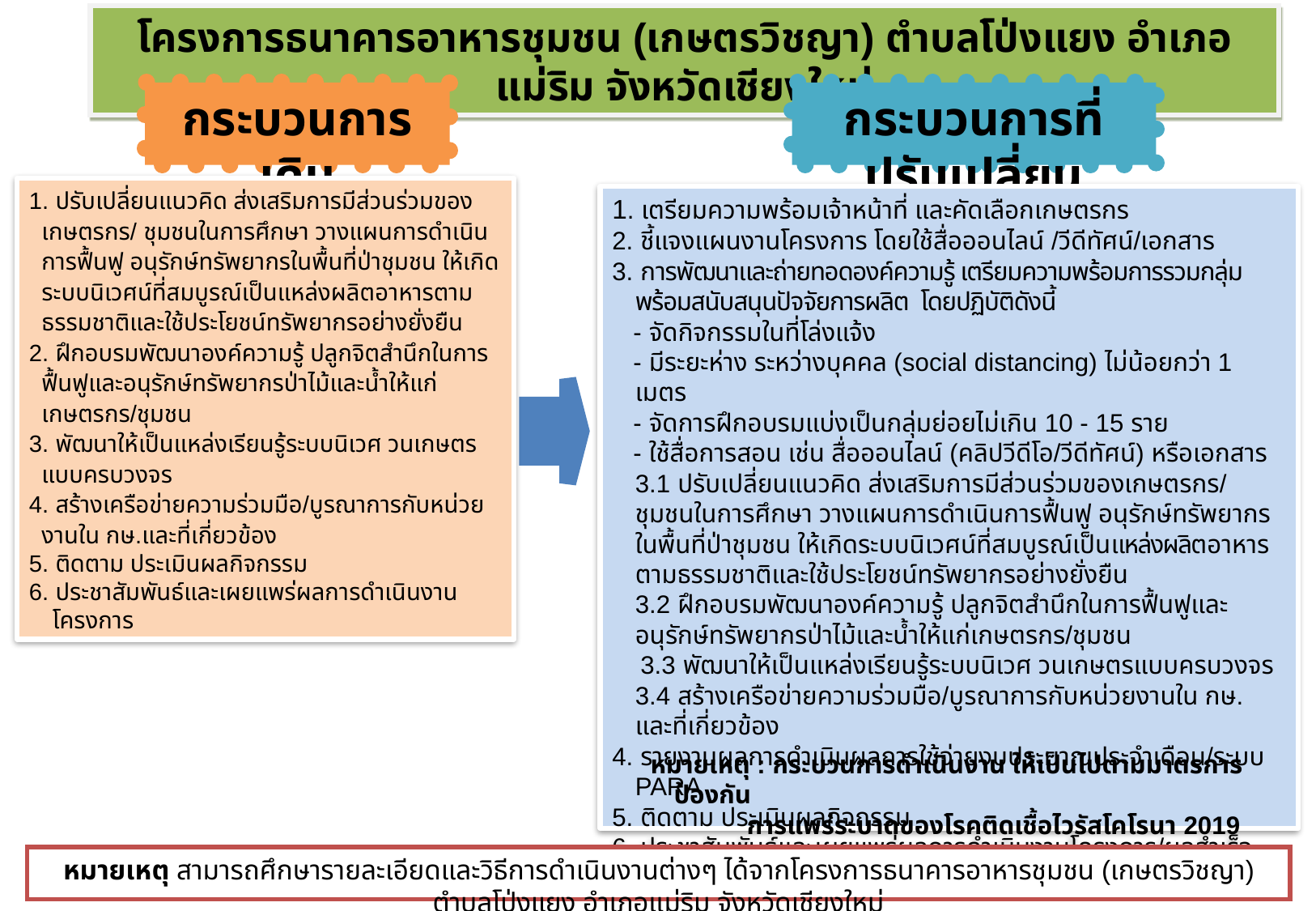

โครงการธนาคารอาหารชุมชน (เกษตรวิชญา) ตำบลโป่งแยง อำเภอแม่ริม จังหวัดเชียงใหม่
กระบวนการเดิม
กระบวนการที่ปรับเปลี่ยน
1. ปรับเปลี่ยนแนวคิด ส่งเสริมการมีส่วนร่วมของเกษตรกร/ ชุมชนในการศึกษา วางแผนการดำเนินการฟื้นฟู อนุรักษ์ทรัพยากรในพื้นที่ป่าชุมชน ให้เกิดระบบนิเวศน์ที่สมบูรณ์เป็นแหล่งผลิตอาหารตามธรรมชาติและใช้ประโยชน์ทรัพยากรอย่างยั่งยืน
2. ฝึกอบรมพัฒนาองค์ความรู้ ปลูกจิตสำนึกในการฟื้นฟูและอนุรักษ์ทรัพยากรป่าไม้และน้ำให้แก่เกษตรกร/ชุมชน
3. พัฒนาให้เป็นแหล่งเรียนรู้ระบบนิเวศ วนเกษตรแบบครบวงจร
4. สร้างเครือข่ายความร่วมมือ/บูรณาการกับหน่วยงานใน กษ.และที่เกี่ยวข้อง
5. ติดตาม ประเมินผลกิจกรรม
6. ประชาสัมพันธ์และเผยแพร่ผลการดำเนินงานโครงการ
1. เตรียมความพร้อมเจ้าหน้าที่ และคัดเลือกเกษตรกร
2. ชี้แจงแผนงานโครงการ โดยใช้สื่อออนไลน์ /วีดีทัศน์/เอกสาร
3. การพัฒนาและถ่ายทอดองค์ความรู้ เตรียมความพร้อมการรวมกลุ่ม พร้อมสนับสนุนปัจจัยการผลิต  โดยปฏิบัติดังนี้
   - จัดกิจกรรมในที่โล่งแจ้ง
   - มีระยะห่าง ระหว่างบุคคล (social distancing) ไม่น้อยกว่า 1 เมตร
   - จัดการฝึกอบรมแบ่งเป็นกลุ่มย่อยไม่เกิน 10 - 15 ราย
   - ใช้สื่อการสอน เช่น สื่อออนไลน์ (คลิปวีดีโอ/วีดีทัศน์) หรือเอกสาร
3.1 ปรับเปลี่ยนแนวคิด ส่งเสริมการมีส่วนร่วมของเกษตรกร/ ชุมชนในการศึกษา วางแผนการดำเนินการฟื้นฟู อนุรักษ์ทรัพยากรในพื้นที่ป่าชุมชน ให้เกิดระบบนิเวศน์ที่สมบูรณ์เป็นแหล่งผลิตอาหารตามธรรมชาติและใช้ประโยชน์ทรัพยากรอย่างยั่งยืน
3.2 ฝึกอบรมพัฒนาองค์ความรู้ ปลูกจิตสำนึกในการฟื้นฟูและอนุรักษ์ทรัพยากรป่าไม้และน้ำให้แก่เกษตรกร/ชุมชน
    3.3 พัฒนาให้เป็นแหล่งเรียนรู้ระบบนิเวศ วนเกษตรแบบครบวงจร
3.4 สร้างเครือข่ายความร่วมมือ/บูรณาการกับหน่วยงานใน กษ. และที่เกี่ยวข้อง
4. รายงานผลการดำเนินผลการใช้จ่ายงบประมาณประจำเดือน/ระบบ PARA
5. ติดตาม ประเมินผลกิจกรรม
6. ประชาสัมพันธ์และเผยแพร่ผลการดำเนินงานโครงการ/ผลสำเร็จของเกษตรกร

หมายเหตุ : กระบวนการดำเนินงาน ให้เป็นไปตามมาตรการป้องกัน
           การแพร่ระบาดของโรคติดเชื้อไวรัสโคโรนา 2019 (COVID – 19)
หมายเหตุ สามารถศึกษารายละเอียดและวิธีการดำเนินงานต่างๆ ได้จากโครงการธนาคารอาหารชุมชน (เกษตรวิชญา) ตำบลโป่งแยง อำเภอแม่ริม จังหวัดเชียงใหม่